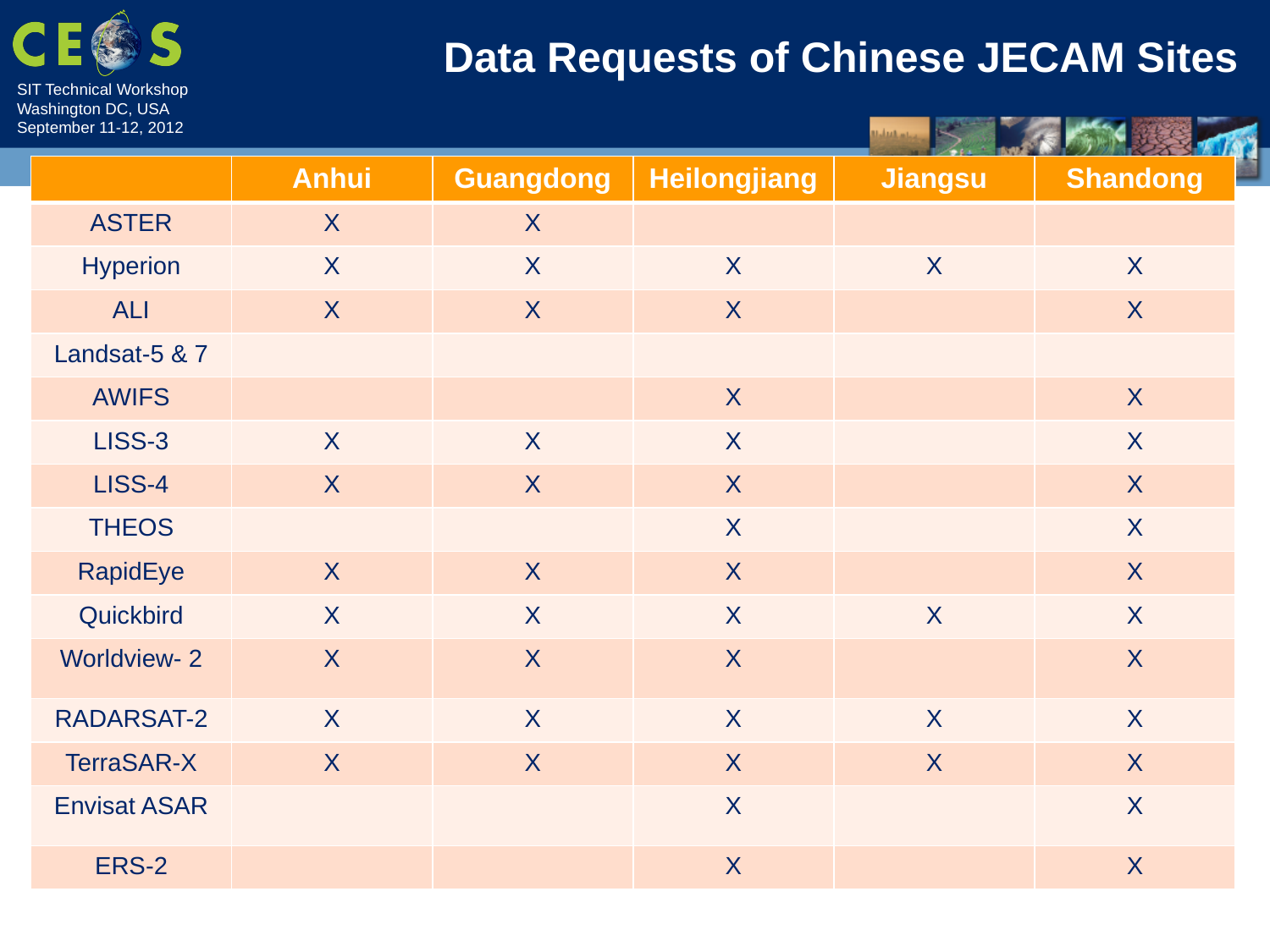

# Data Requests of Chinese JECAM Sites
|  | Anhui | Guangdong | Heilongjiang | Jiangsu | Shandong |
| --- | --- | --- | --- | --- | --- |
| ASTER | X | X |  |  |  |
| Hyperion | X | X | X | X | X |
| ALI | X | X | X |  | X |
| Landsat-5 & 7 |  |  |  |  |  |
| AWIFS |  |  | X |  | X |
| LISS-3 | X | X | X |  | X |
| LISS-4 | X | X | X |  | X |
| THEOS |  |  | X |  | X |
| RapidEye | X | X | X |  | X |
| Quickbird | X | X | X | X | X |
| Worldview- 2 | X | X | X |  | X |
| RADARSAT-2 | X | X | X | X | X |
| TerraSAR-X | X | X | X | X | X |
| Envisat ASAR |  |  | X |  | X |
| ERS-2 |  |  | X |  | X |